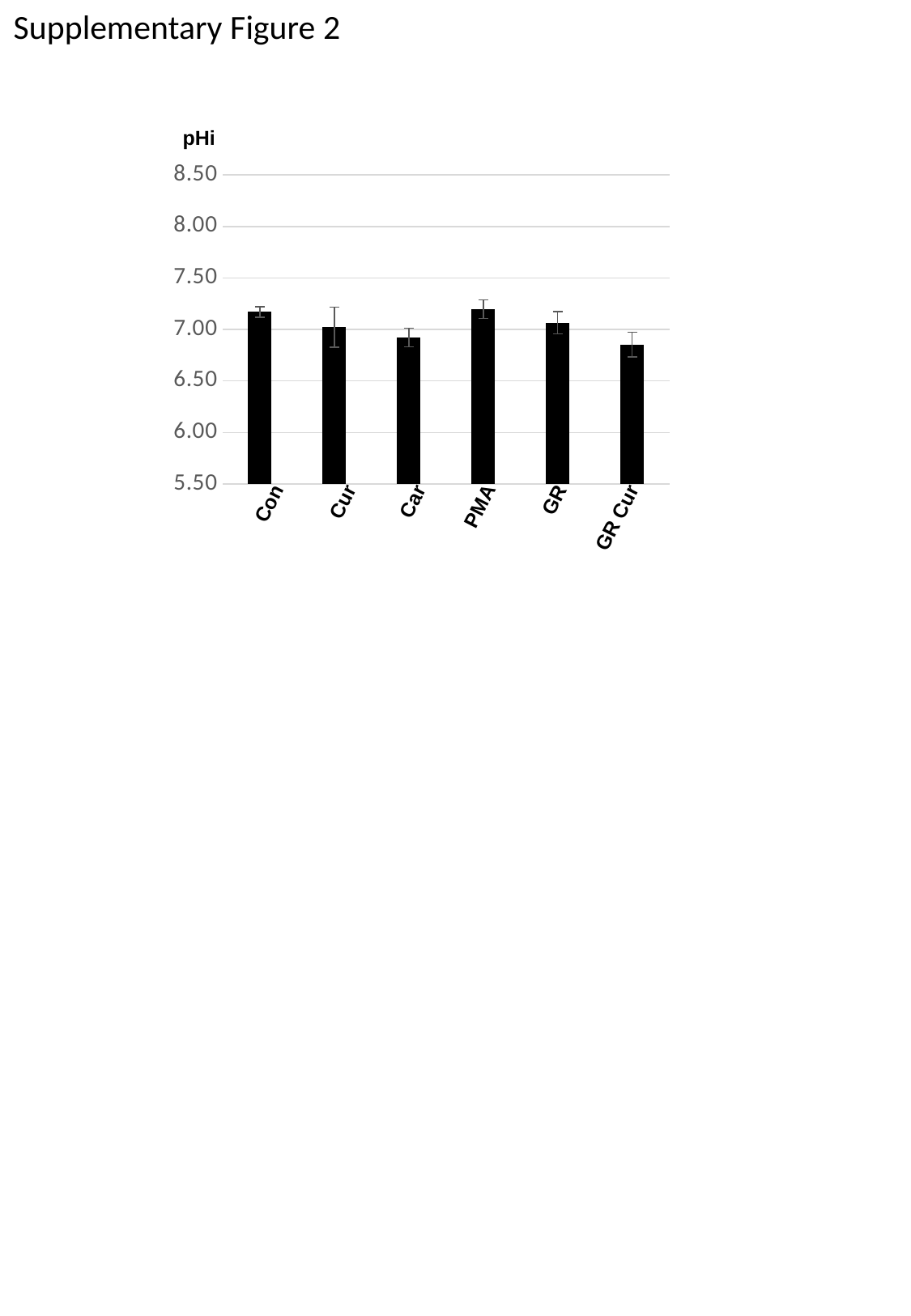

Supplementary Figure 2
pHi

### Chart

| Category |  |
|---|---|
| Control | 7.169952560628498 |
| Curcumin | 7.021171253485027 |
| Cariporide | 6.921359814798281 |
| PMA | 7.1974313582645735 |
| Low Glucose | 7.066549896976691 |
| LG+cur | 6.853284656254209 |
Car
Con
Cur
PMA
GR
GR Cur